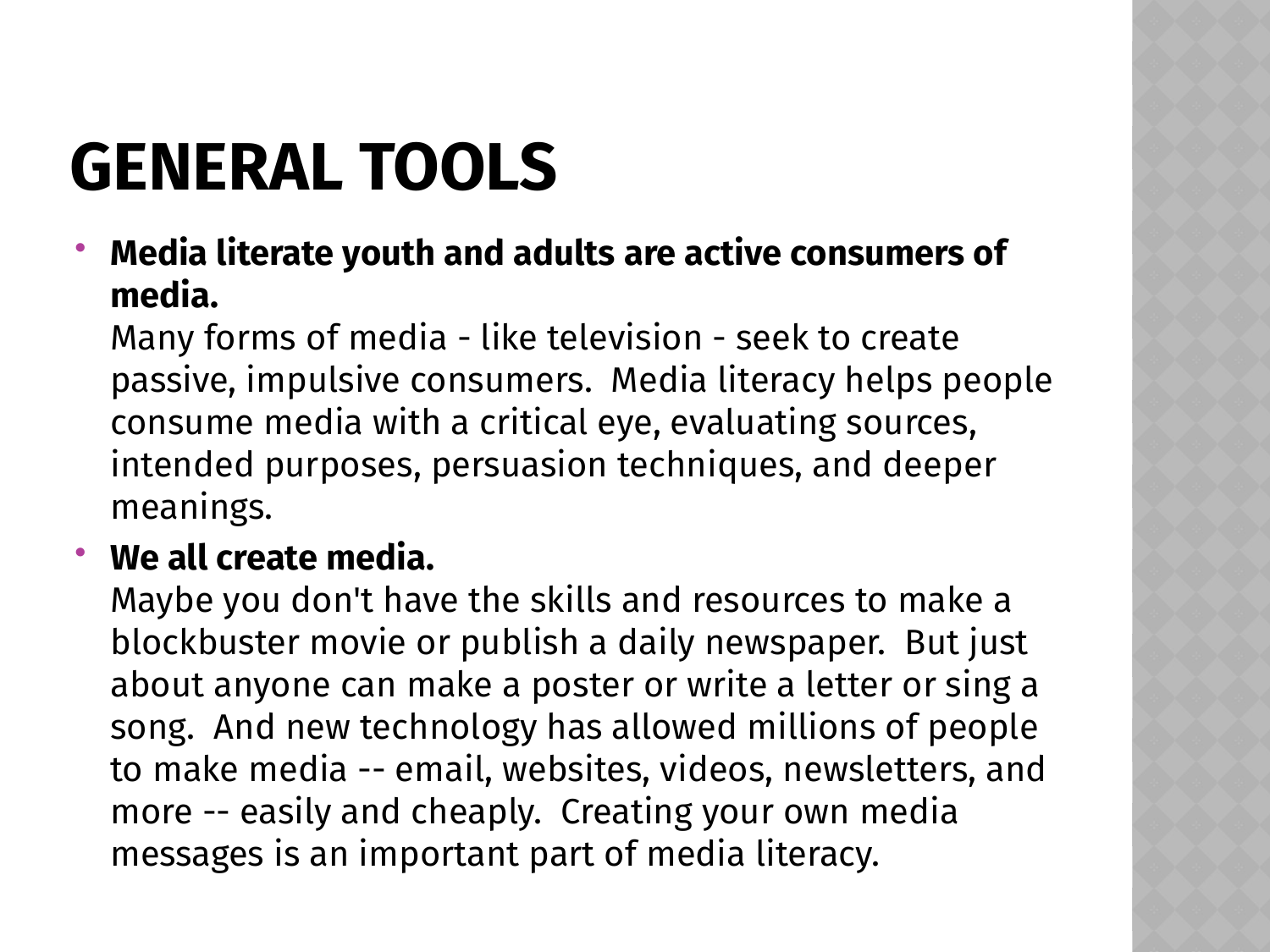

# General Tools
Media literate youth and adults are active consumers of media.   
Many forms of media - like television - seek to create passive, impulsive consumers.  Media literacy helps people consume media with a critical eye, evaluating sources, intended purposes, persuasion techniques, and deeper meanings.
We all create media. 
Maybe you don't have the skills and resources to make a blockbuster movie or publish a daily newspaper.  But just about anyone can make a poster or write a letter or sing a song.  And new technology has allowed millions of people to make media -- email, websites, videos, newsletters, and more -- easily and cheaply.  Creating your own media messages is an important part of media literacy.